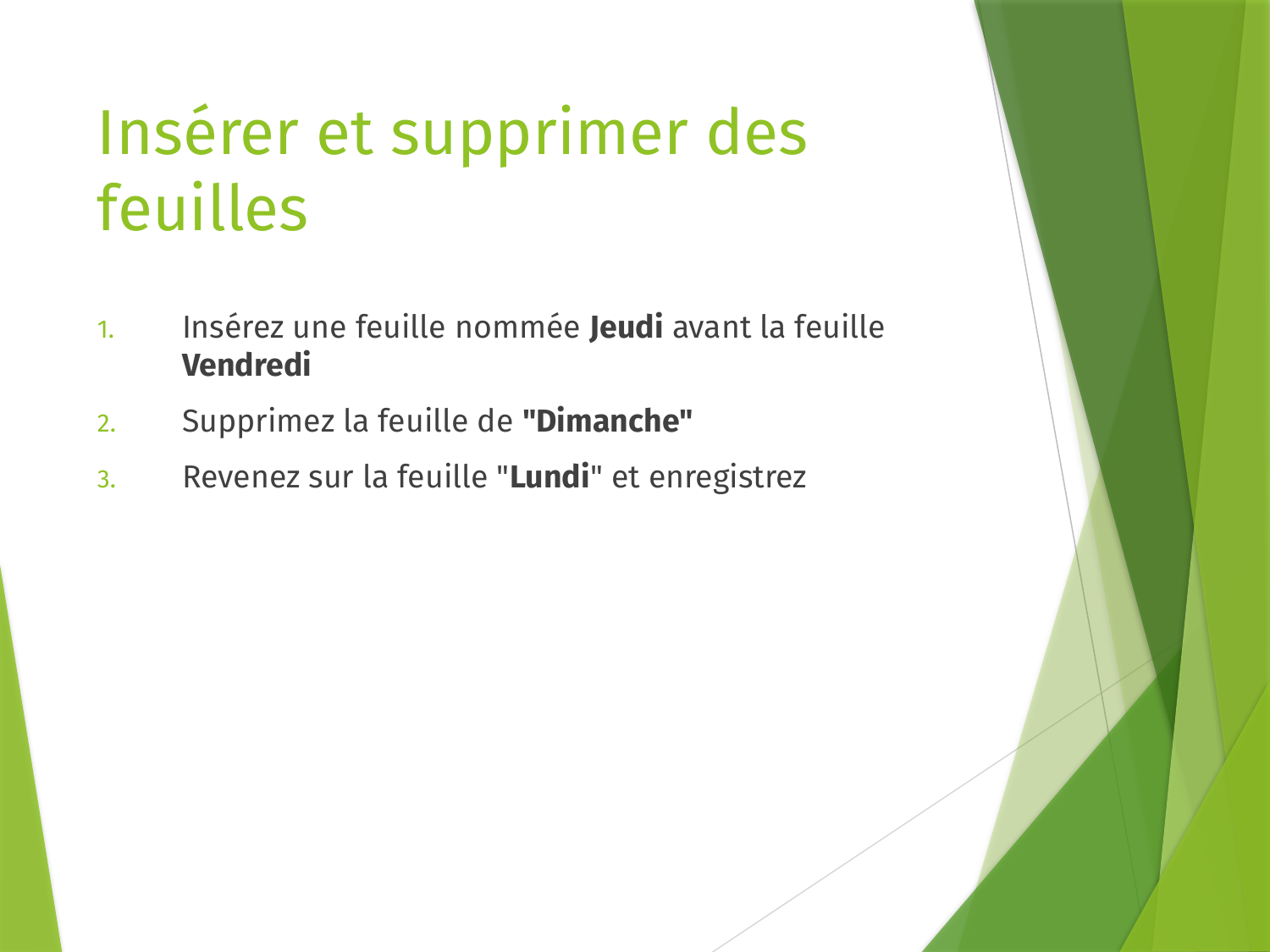

# Insérer et supprimer des feuilles
Insérez une feuille nommée Jeudi avant la feuille Vendredi
Supprimez la feuille de "Dimanche"
Revenez sur la feuille "Lundi" et enregistrez